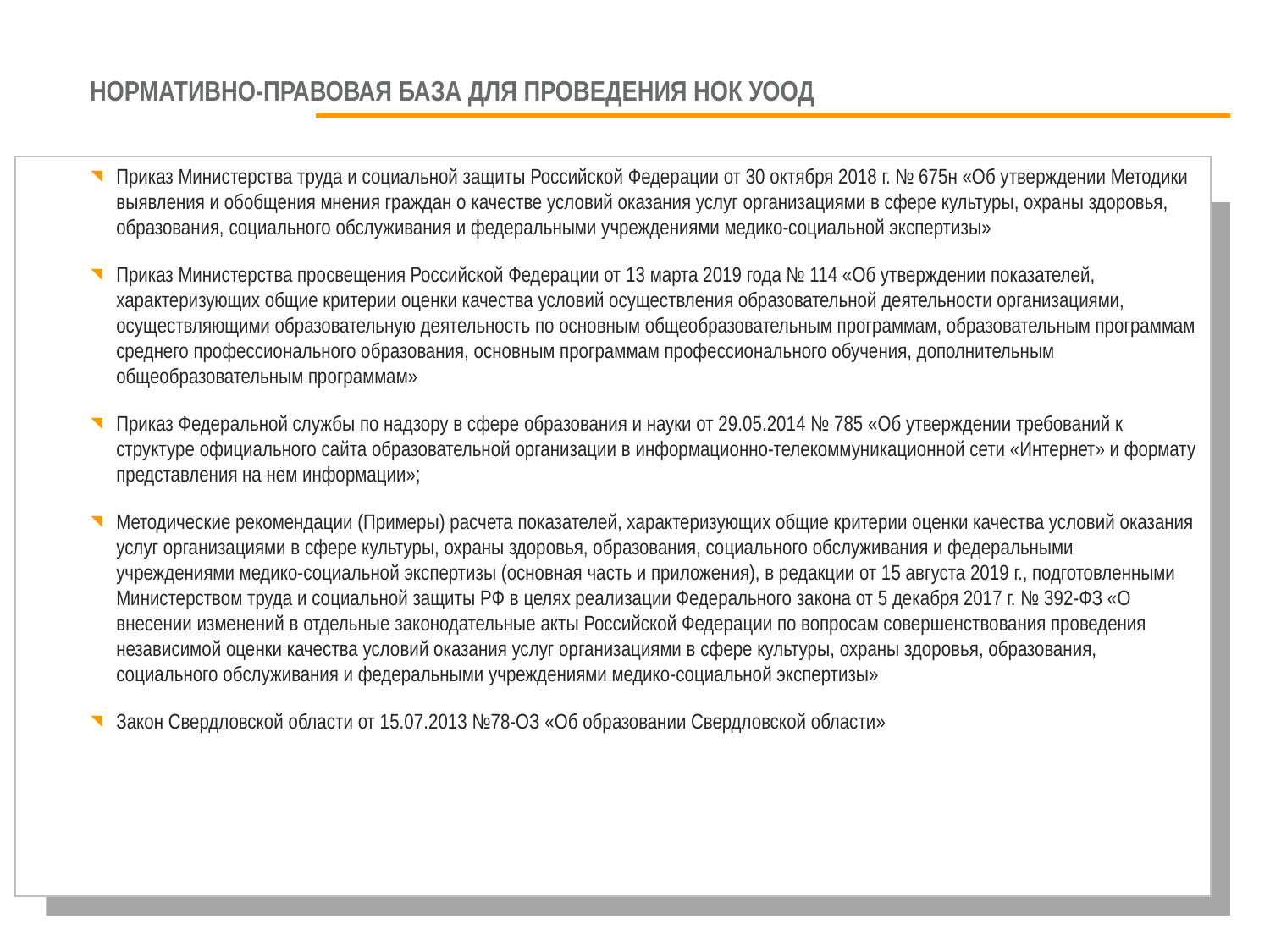

# Нормативно-правовая база для проведения НОК УООД
Приказ Министерства труда и социальной защиты Российской Федерации от 30 октября 2018 г. № 675н «Об утверждении Методики выявления и обобщения мнения граждан о качестве условий оказания услуг организациями в сфере культуры, охраны здоровья, образования, социального обслуживания и федеральными учреждениями медико-социальной экспертизы»
Приказ Министерства просвещения Российской Федерации от 13 марта 2019 года № 114 «Об утверждении показателей, характеризующих общие критерии оценки качества условий осуществления образовательной деятельности организациями, осуществляющими образовательную деятельность по основным общеобразовательным программам, образовательным программам среднего профессионального образования, основным программам профессионального обучения, дополнительным общеобразовательным программам»
Приказ Федеральной службы по надзору в сфере образования и науки от 29.05.2014 № 785 «Об утверждении требований к структуре официального сайта образовательной организации в информационно-телекоммуникационной сети «Интернет» и формату представления на нем информации»;
Методические рекомендации (Примеры) расчета показателей, характеризующих общие критерии оценки качества условий оказания услуг организациями в сфере культуры, охраны здоровья, образования, социального обслуживания и федеральными учреждениями медико-социальной экспертизы (основная часть и приложения), в редакции от 15 августа 2019 г., подготовленными Министерством труда и социальной защиты РФ в целях реализации Федерального закона от 5 декабря 2017 г. № 392-ФЗ «О внесении изменений в отдельные законодательные акты Российской Федерации по вопросам совершенствования проведения независимой оценки качества условий оказания услуг организациями в сфере культуры, охраны здоровья, образования, социального обслуживания и федеральными учреждениями медико-социальной экспертизы»
Закон Свердловской области от 15.07.2013 №78-ОЗ «Об образовании Свердловской области»